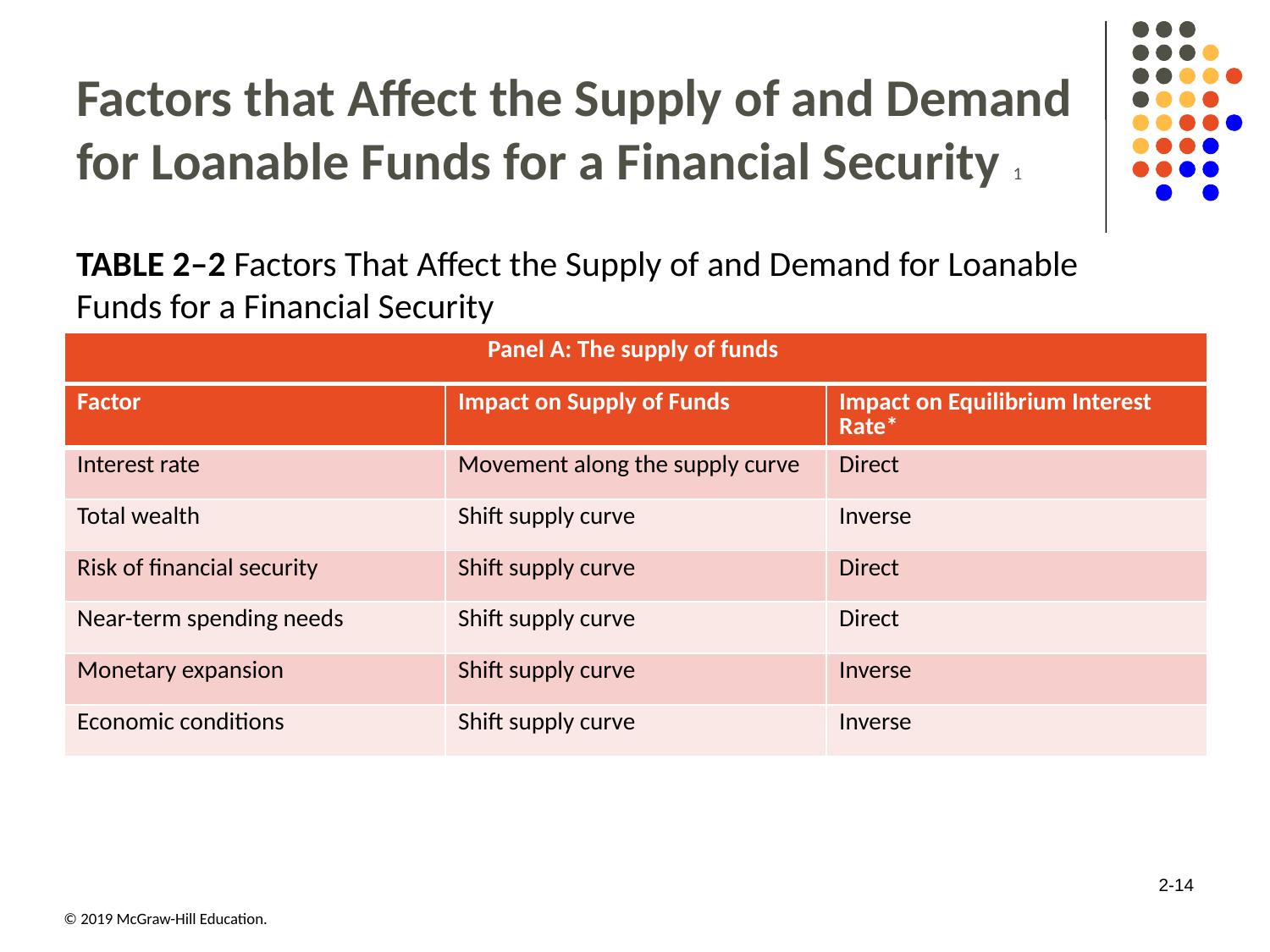

# Factors that Affect the Supply of and Demand for Loanable Funds for a Financial Security 1
TABLE 2–2 Factors That Affect the Supply of and Demand for Loanable Funds for a Financial Security
| Panel A: The supply of funds |
| --- |
| Factor | Impact on Supply of Funds | Impact on Equilibrium Interest Rate\* |
| --- | --- | --- |
| Interest rate | Movement along the supply curve | Direct |
| Total wealth | Shift supply curve | Inverse |
| Risk of financial security | Shift supply curve | Direct |
| Near-term spending needs | Shift supply curve | Direct |
| Monetary expansion | Shift supply curve | Inverse |
| Economic conditions | Shift supply curve | Inverse |
2-14